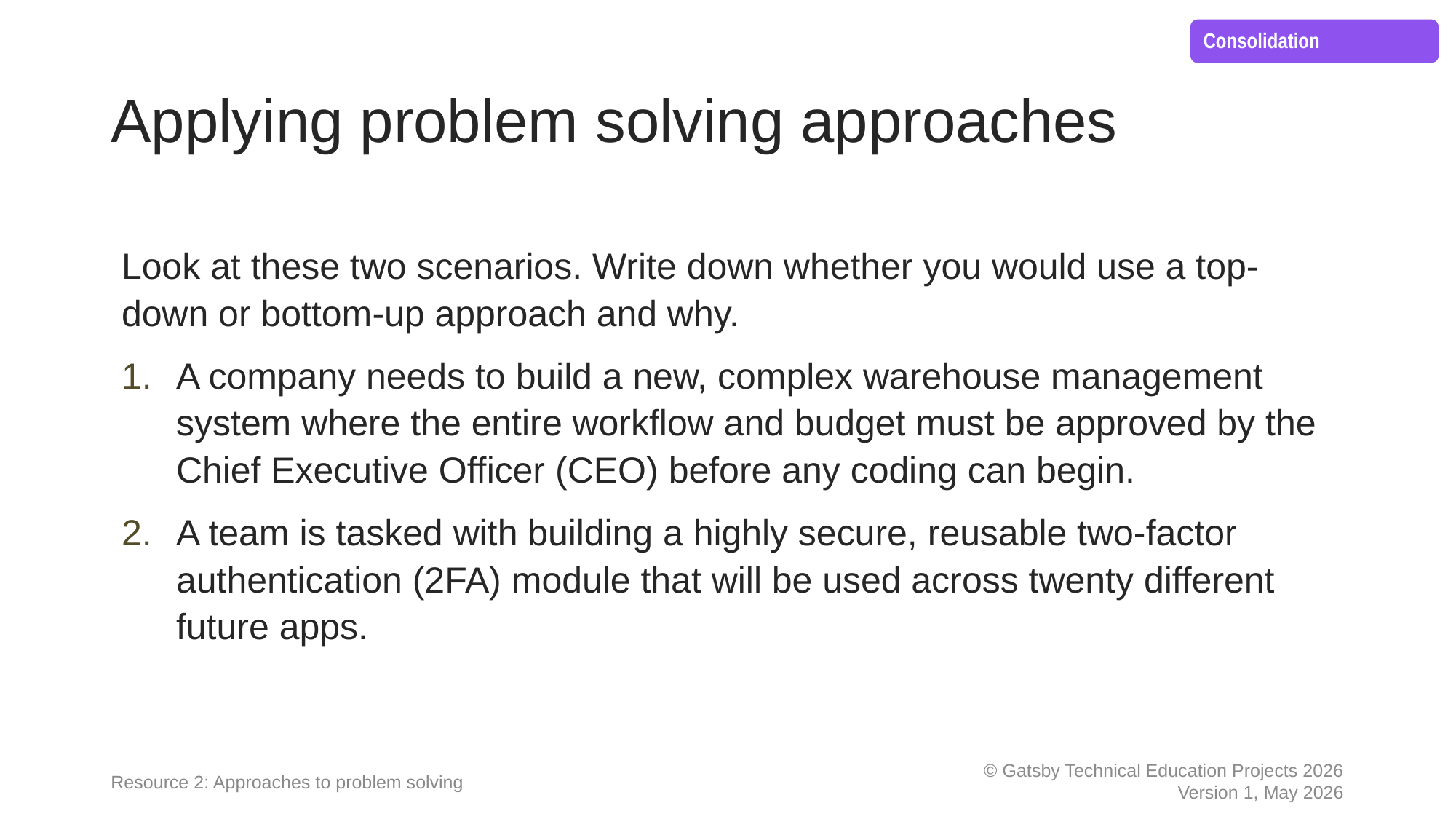

# Applying problem solving approaches
Look at these two scenarios. Write down whether you would use a top-down or bottom-up approach and why.
A company needs to build a new, complex warehouse management system where the entire workflow and budget must be approved by the Chief Executive Officer (CEO) before any coding can begin.
A team is tasked with building a highly secure, reusable two-factor authentication (2FA) module that will be used across twenty different future apps.
Resource 2: Approaches to problem solving